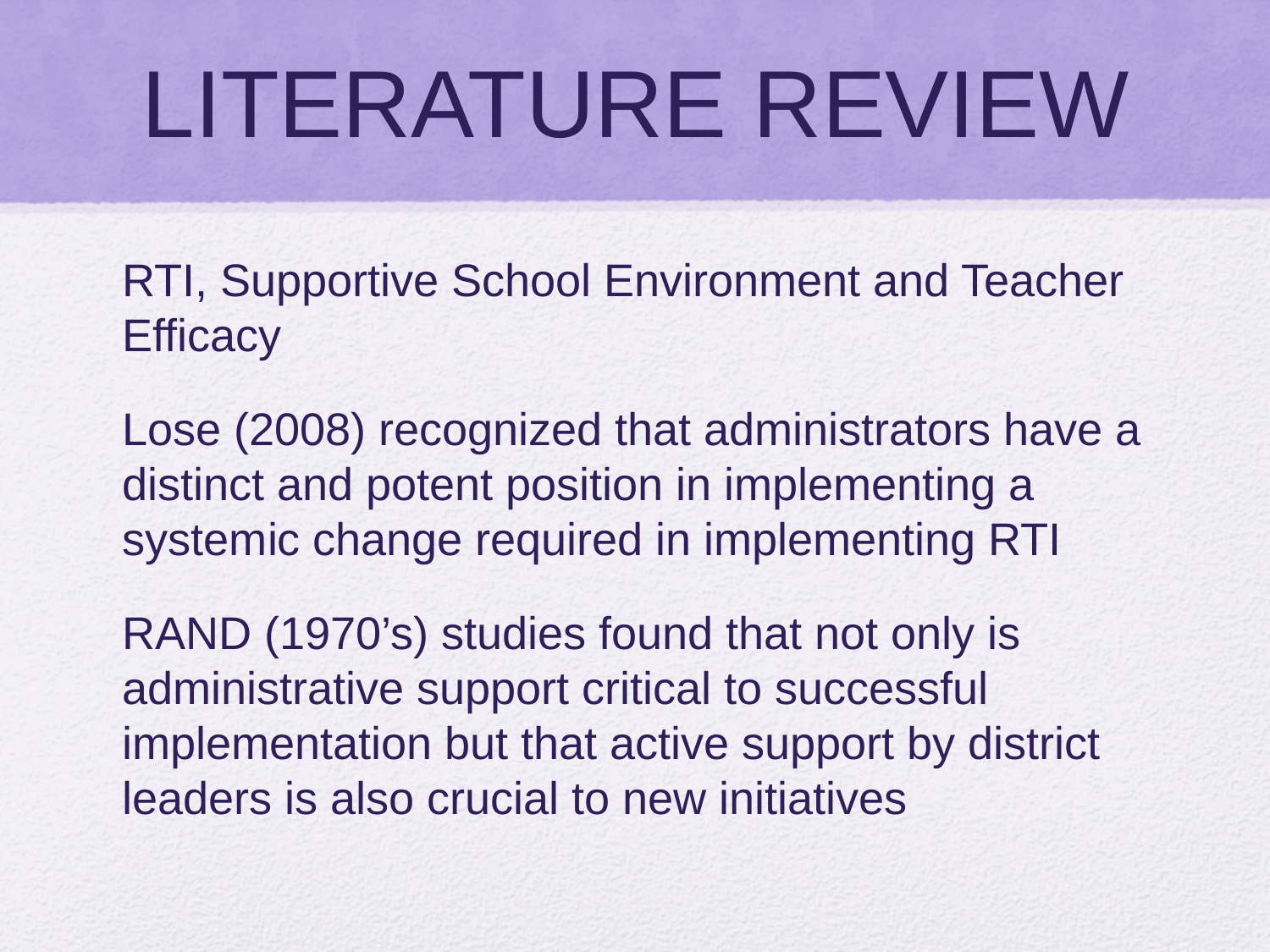

# LITERATURE REVIEW
RTI, Supportive School Environment and Teacher Efficacy
Lose (2008) recognized that administrators have a distinct and potent position in implementing a systemic change required in implementing RTI
RAND (1970’s) studies found that not only is administrative support critical to successful implementation but that active support by district leaders is also crucial to new initiatives